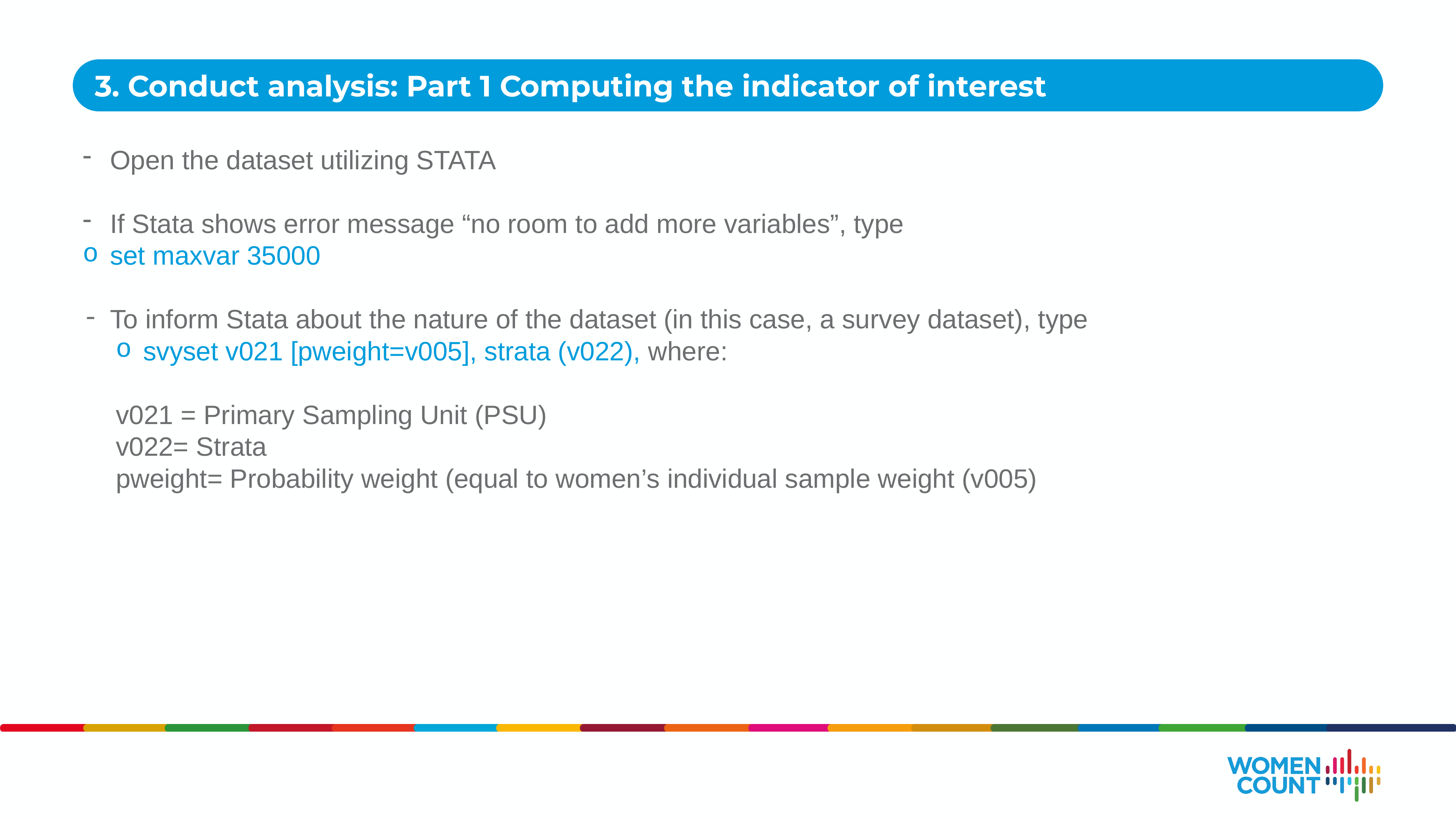

3. Conduct analysis: Part 1 Computing the indicator of interest
Open the dataset utilizing STATA

If Stata shows error message “no room to add more variables”, type
set maxvar 35000

To inform Stata about the nature of the dataset (in this case, a survey dataset), type
svyset v021 [pweight=v005], strata (v022), where:

v021 = Primary Sampling Unit (PSU)
v022= Strata
pweight= Probability weight (equal to women’s individual sample weight (v005)